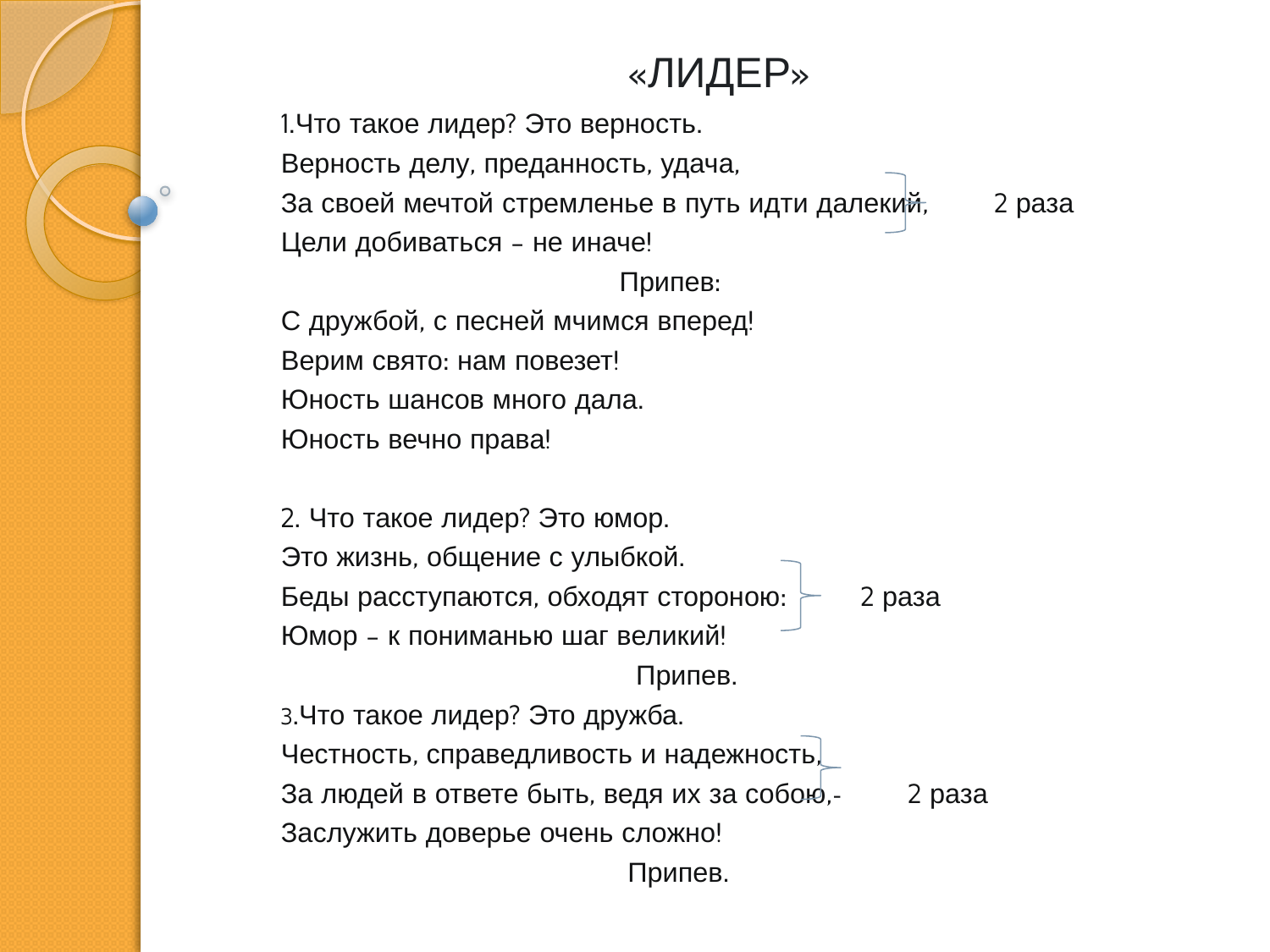

# «ЛИДЕР»
1.Что такое лидер? Это верность.
Верность делу, преданность, удача,
За своей мечтой стремленье в путь идти далекий,        2 раза
Цели добиваться – не иначе!
                                         Припев:
С дружбой, с песней мчимся вперед!
Верим свято: нам повезет!
Юность шансов много дала.
Юность вечно права!

2. Что такое лидер? Это юмор.
Это жизнь, общение с улыбкой.
Беды расступаются, обходят стороною:         2 раза
Юмор – к пониманью шаг великий!
                                           Припев.
3.Что такое лидер? Это дружба.
Честность, справедливость и надежность,
За людей в ответе быть, ведя их за собою,-        2 раза
Заслужить доверье очень сложно!
                                          Припев.